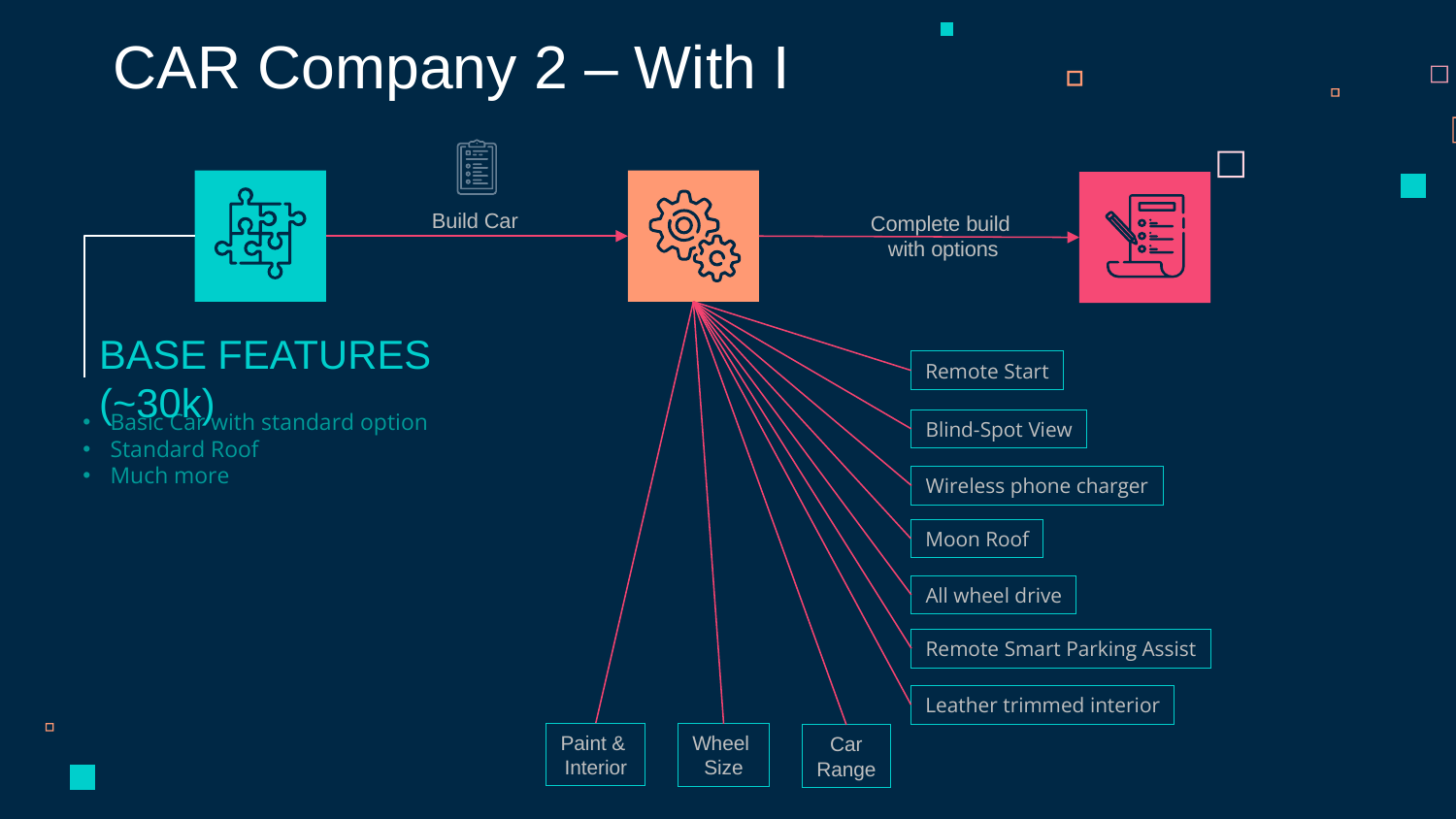

CAR Company 2 – With I

Build Car
Complete build
with options
BASE FEATURES (~30k)
Remote Start
Basic Car with standard option
Standard Roof
Much more

Blind-Spot View
Wireless phone charger
Moon Roof
All wheel drive
Remote Smart Parking Assist
Leather trimmed interior
Paint &
Interior
Wheel
Size
Car
Range